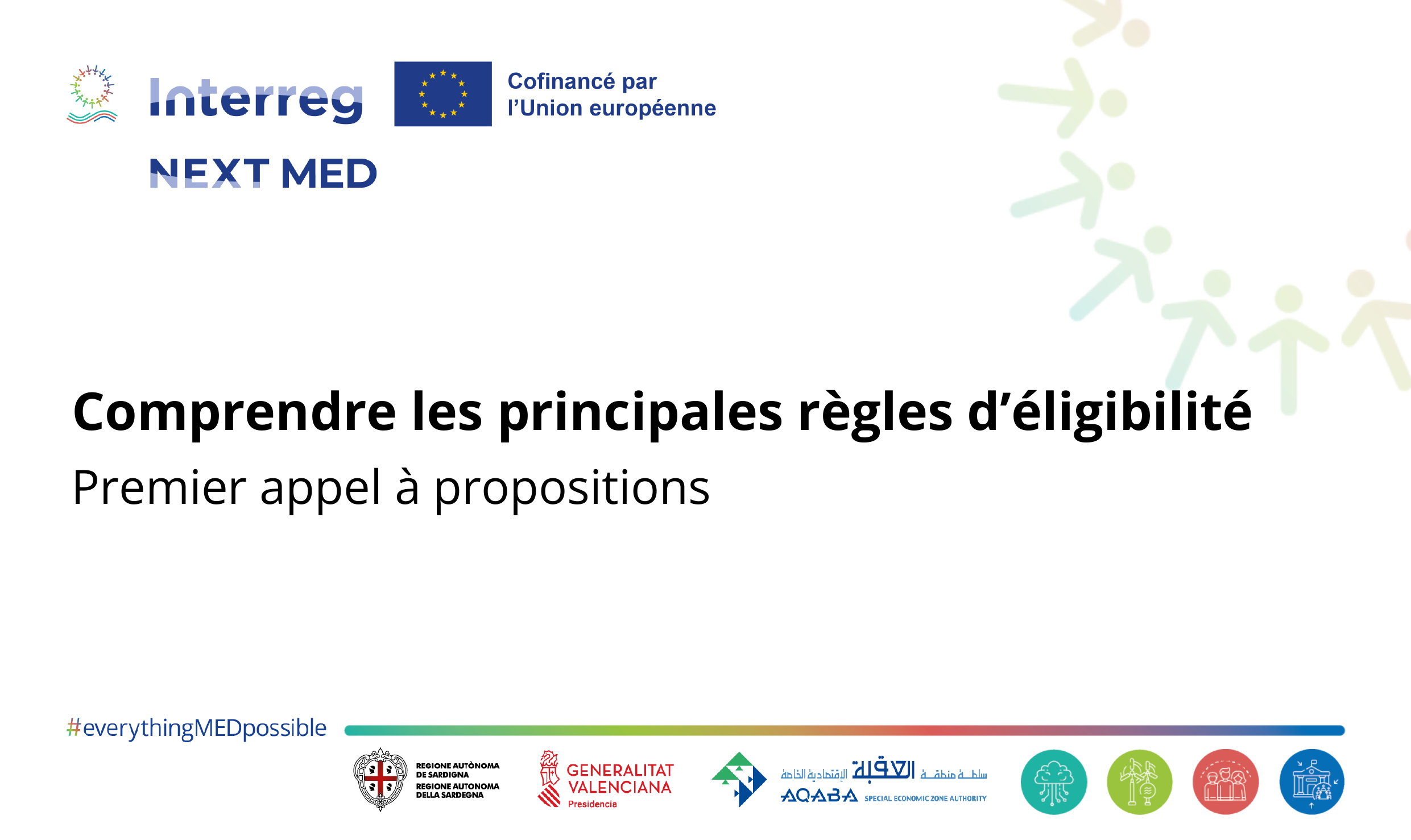

# Comprendre les principales règles d’éligibilité
Premier appel à propositions